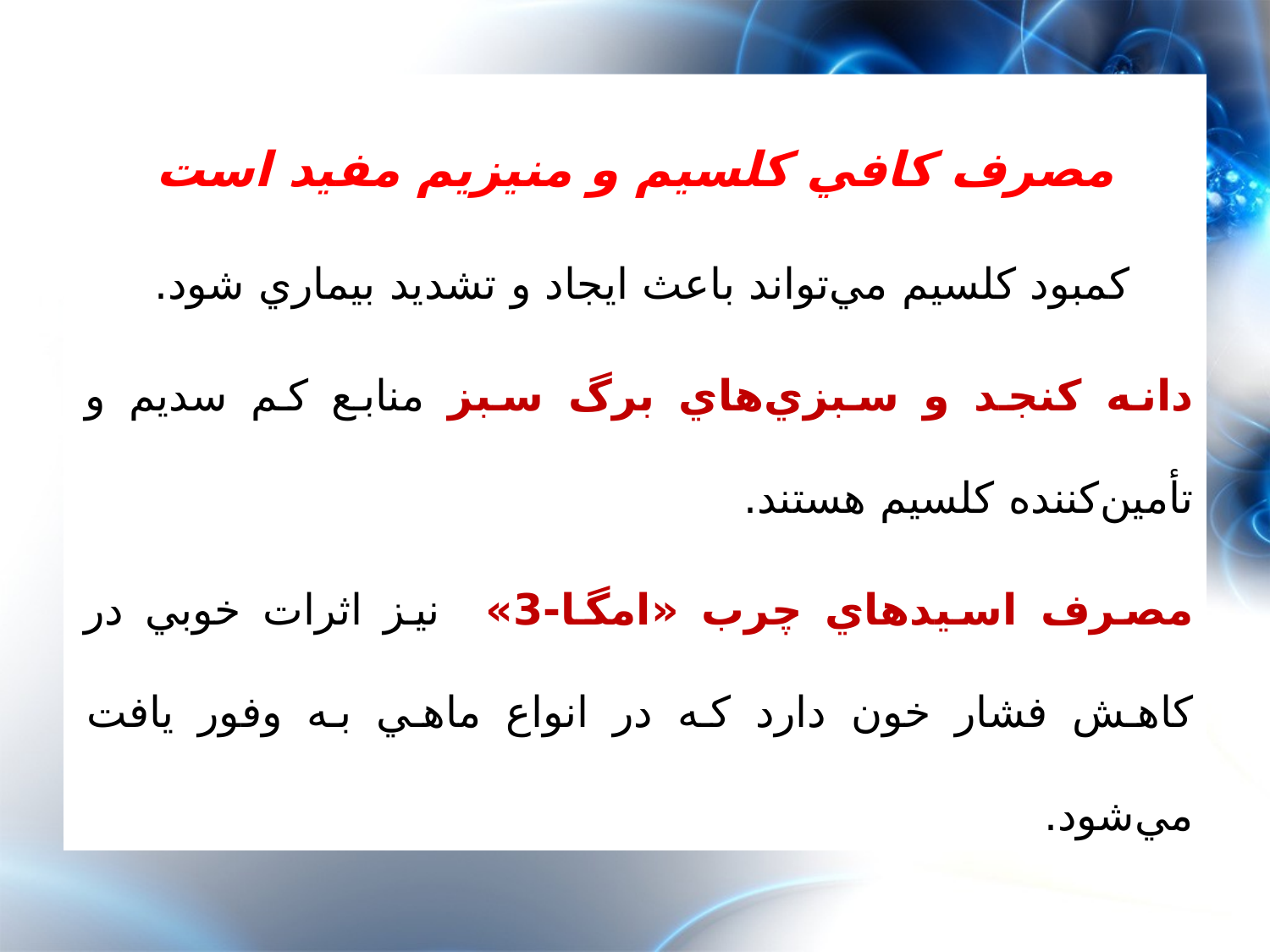

مصرف كافي كلسيم و منيزيم مفيد است
كمبود كلسيم مي‌تواند باعث ايجاد و تشديد بيماري شود.
دانه كنجد و سبزي‌هاي برگ سبز منابع كم سديم و تأمين‌كننده كلسيم هستند.
مصرف اسيدهاي چرب «امگا-3»  نيز اثرات خوبي در كاهش فشار خون دارد كه در انواع ماهي به وفور يافت مي‌شود.